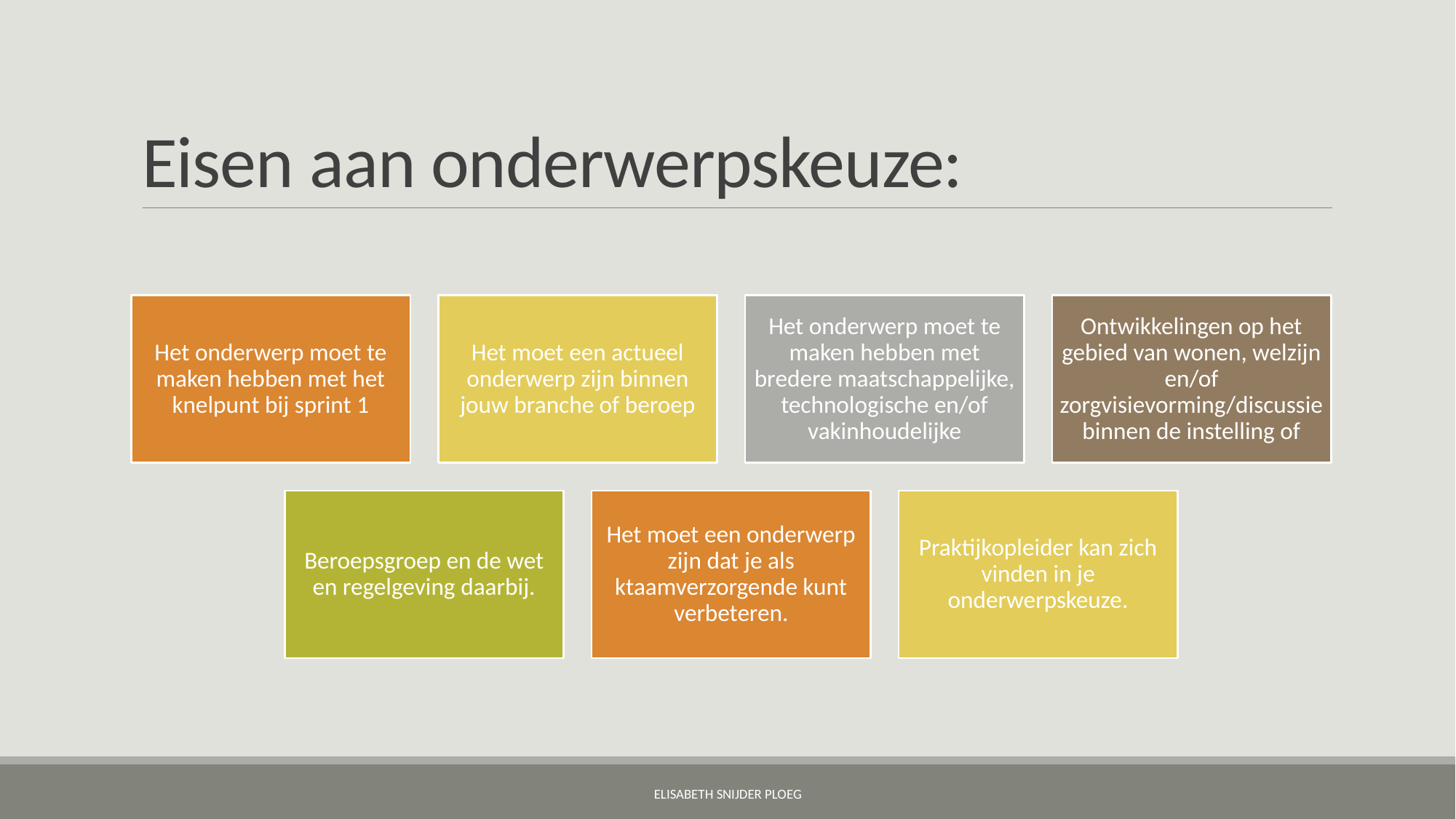

# Eisen aan onderwerpskeuze:
Het onderwerp moet te maken hebben met het knelpunt bij sprint 1
Het moet een actueel onderwerp zijn binnen jouw branche of beroep
Het onderwerp moet te maken hebben met bredere maatschappelijke, technologische en/of vakinhoudelijke
Ontwikkelingen op het gebied van wonen, welzijn en/of zorgvisievorming/discussie binnen de instelling of
Beroepsgroep en de wet en regelgeving daarbij.
Het moet een onderwerp zijn dat je als ktaamverzorgende kunt verbeteren.
Praktijkopleider kan zich vinden in je onderwerpskeuze.
Elisabeth Snijder Ploeg